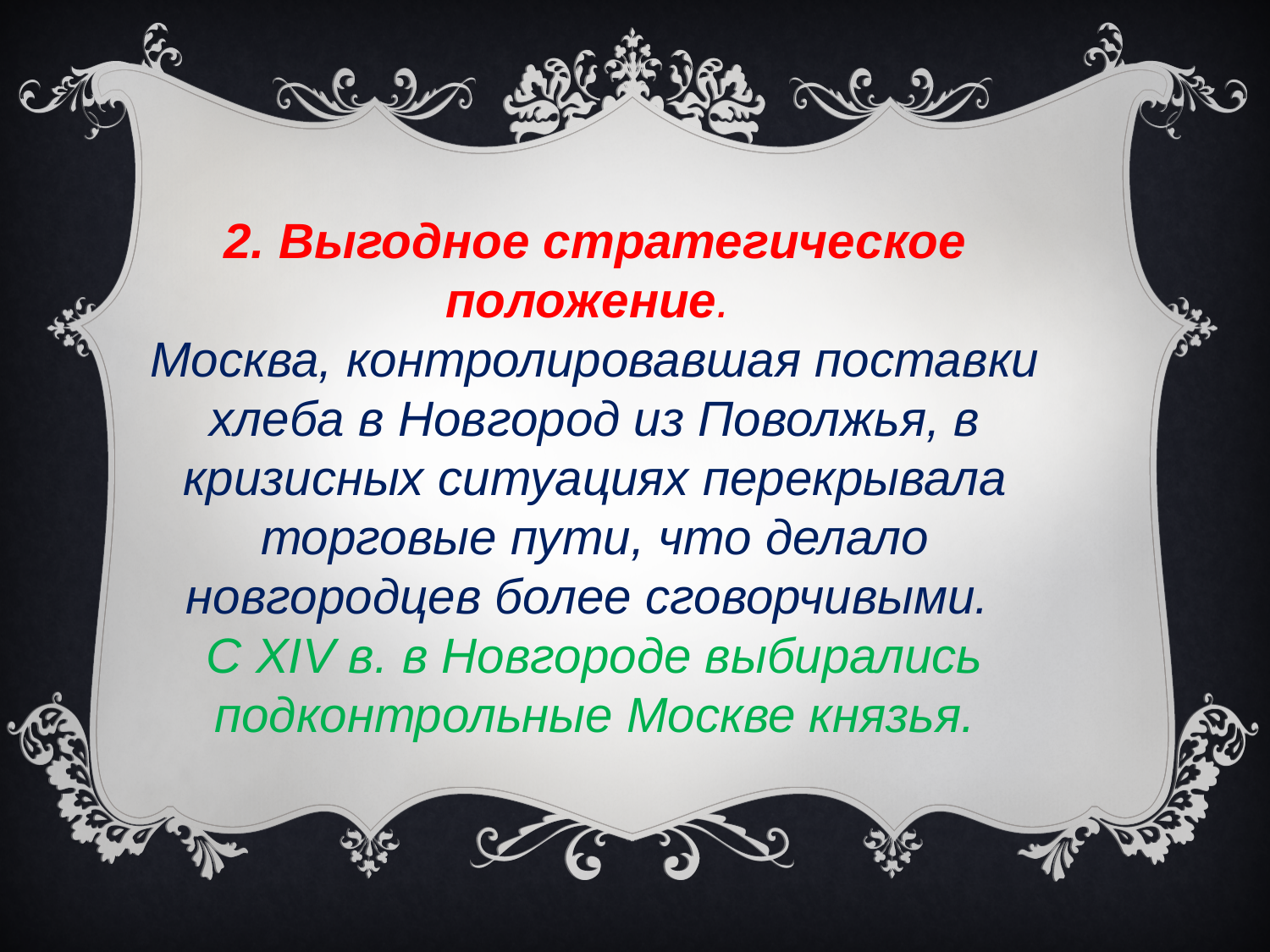

2. Выгодное стратегическое положение.
Москва, контролировавшая поставки хлеба в Новгород из Поволжья, в кризисных ситуациях перекрывала торговые пути, что делало новгородцев более сговорчивыми.
С XIV в. в Новгороде выбирались подконтрольные Москве князья.